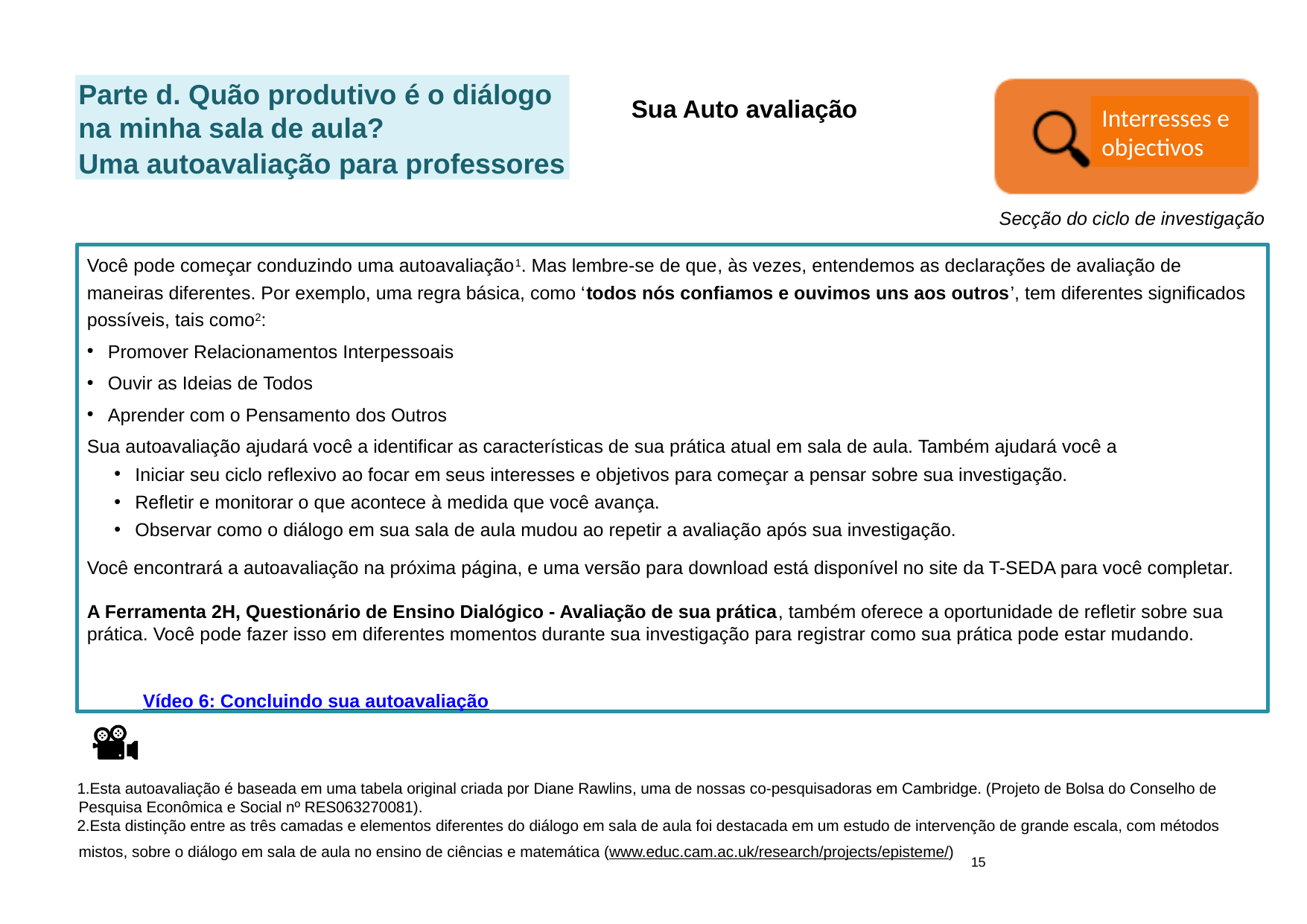

Parte d. Quão produtivo é o diálogo na minha sala de aula?
Uma autoavaliação para professores
Sua Auto avaliação
Interresses e objectivos
Secção do ciclo de investigação
Você pode começar conduzindo uma autoavaliação1. Mas lembre-se de que, às vezes, entendemos as declarações de avaliação de maneiras diferentes. Por exemplo, uma regra básica, como ‘todos nós confiamos e ouvimos uns aos outros’, tem diferentes significados possíveis, tais como2:
Promover Relacionamentos Interpessoais
Ouvir as Ideias de Todos
Aprender com o Pensamento dos Outros
Sua autoavaliação ajudará você a identificar as características de sua prática atual em sala de aula. Também ajudará você a
Iniciar seu ciclo reflexivo ao focar em seus interesses e objetivos para começar a pensar sobre sua investigação.
Refletir e monitorar o que acontece à medida que você avança.
Observar como o diálogo em sua sala de aula mudou ao repetir a avaliação após sua investigação.

Você encontrará a autoavaliação na próxima página, e uma versão para download está disponível no site da T-SEDA para você completar.

A Ferramenta 2H, Questionário de Ensino Dialógico - Avaliação de sua prática, também oferece a oportunidade de refletir sobre sua prática. Você pode fazer isso em diferentes momentos durante sua investigação para registrar como sua prática pode estar mudando.

Vídeo 6: Concluindo sua autoavaliação

Esta autoavaliação é baseada em uma tabela original criada por Diane Rawlins, uma de nossas co-pesquisadoras em Cambridge. (Projeto de Bolsa do Conselho de Pesquisa Econômica e Social nº RES063270081).
Esta distinção entre as três camadas e elementos diferentes do diálogo em sala de aula foi destacada em um estudo de intervenção de grande escala, com métodos mistos, sobre o diálogo em sala de aula no ensino de ciências e matemática (www.educ.cam.ac.uk/research/projects/episteme/)    15